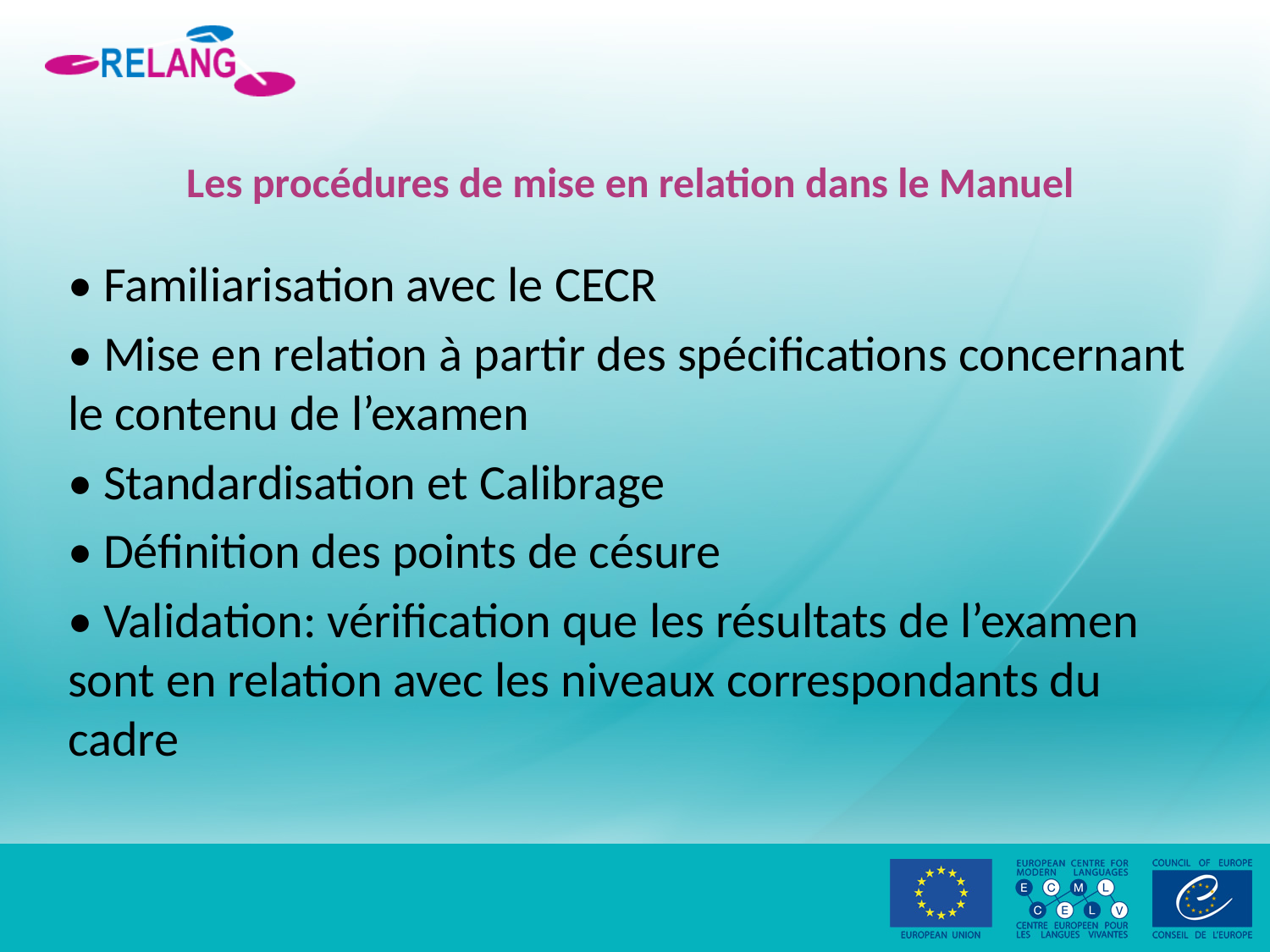

# Les procédures de mise en relation dans le Manuel
• Familiarisation avec le CECR
• Mise en relation à partir des spécifications concernant le contenu de l’examen
• Standardisation et Calibrage
• Définition des points de césure
• Validation: vérification que les résultats de l’examen sont en relation avec les niveaux correspondants du cadre